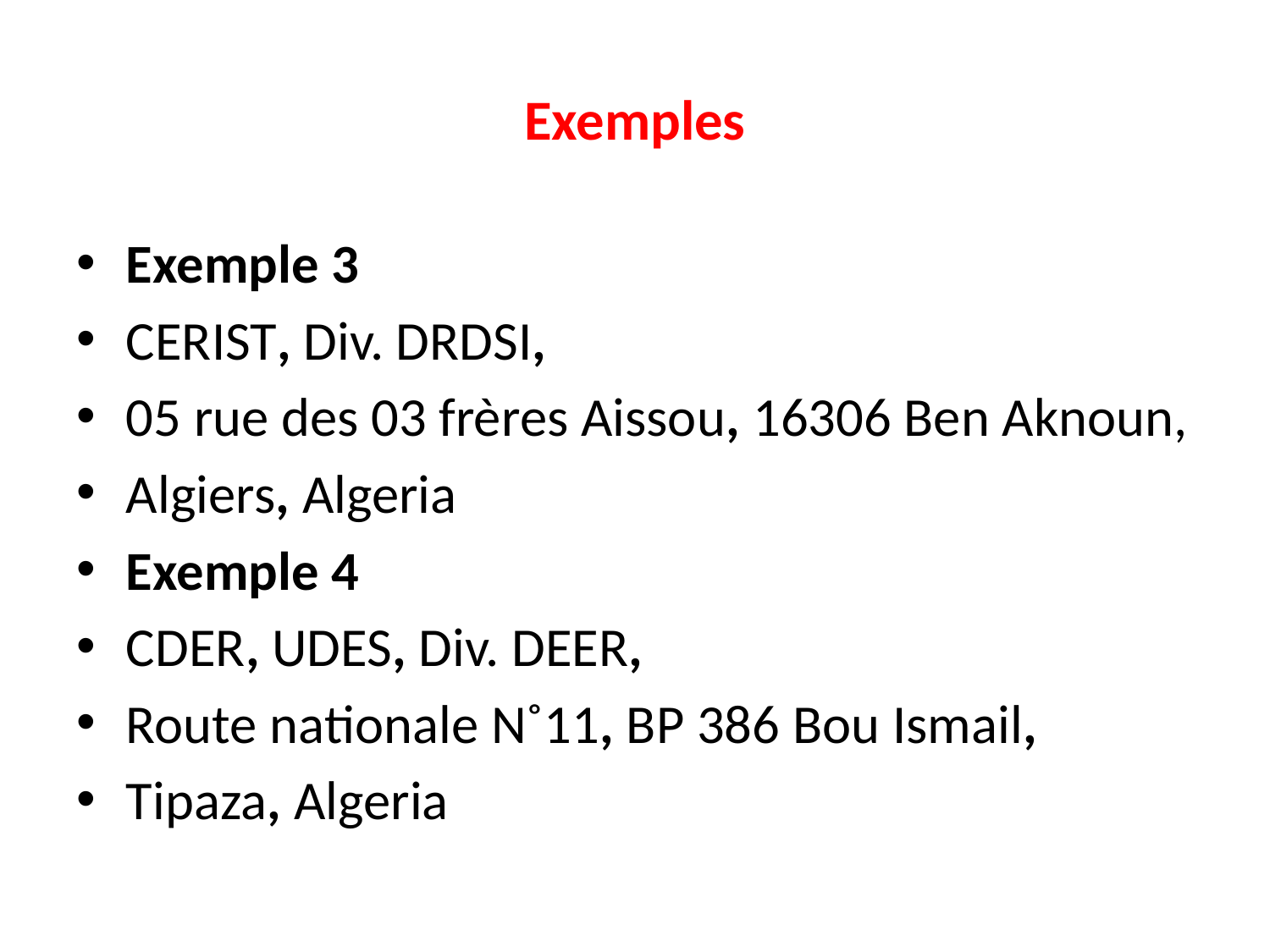

# Exemples
Exemple 3
CERIST, Div. DRDSI,
05 rue des 03 frères Aissou, 16306 Ben Aknoun,
Algiers, Algeria
Exemple 4
CDER, UDES, Div. DEER,
Route nationale N˚11, BP 386 Bou Ismail,
Tipaza, Algeria